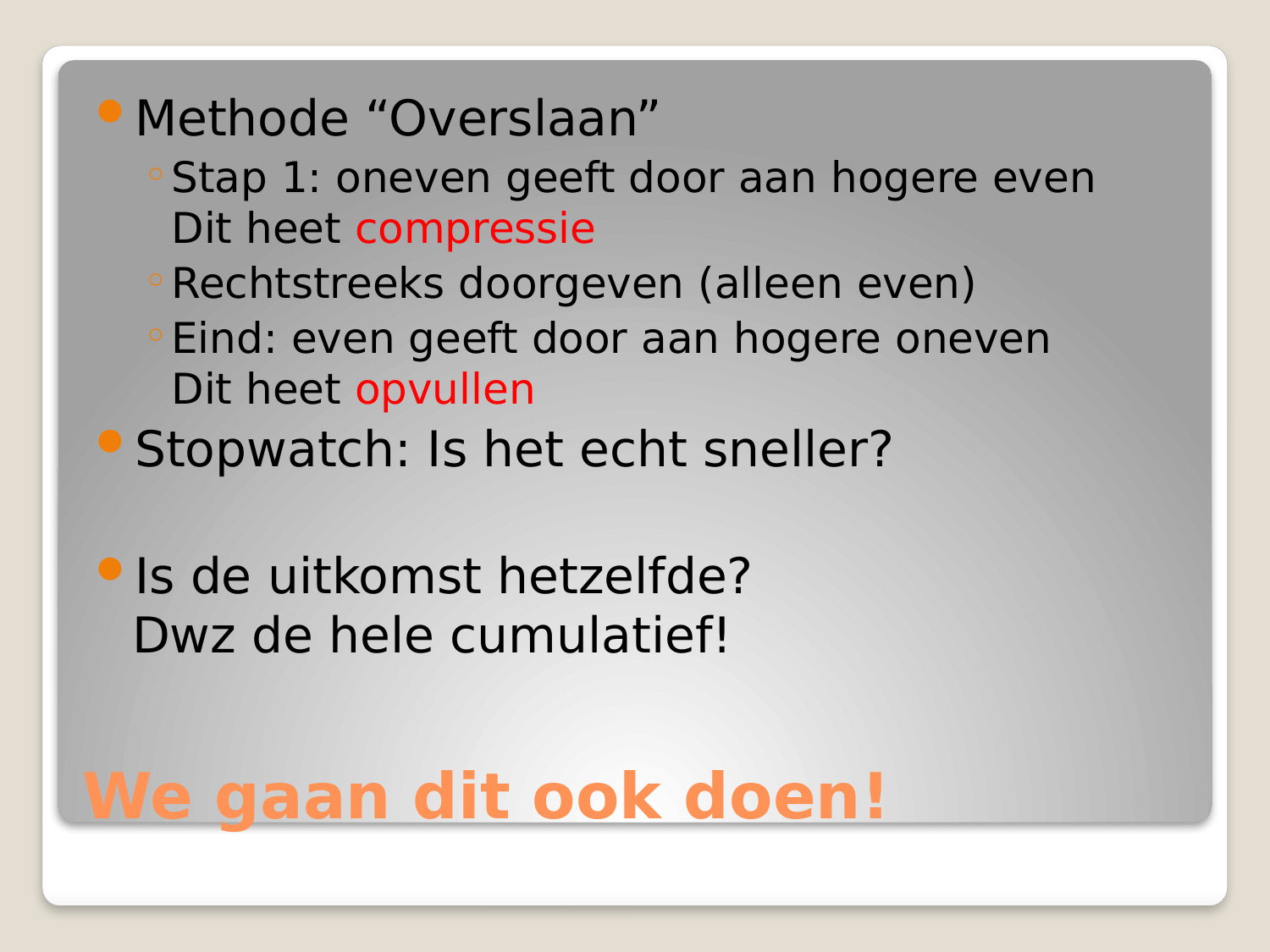

Methode “Overslaan”
Stap 1: oneven geeft door aan hogere even
Dit heet compressie
Rechtstreeks doorgeven (alleen even)
Eind: even geeft door aan hogere oneven
Dit heet opvullen
Stopwatch: Is het echt sneller?

Is de uitkomst hetzelfde?
Dwz de hele cumulatief!
# We gaan dit ook doen!